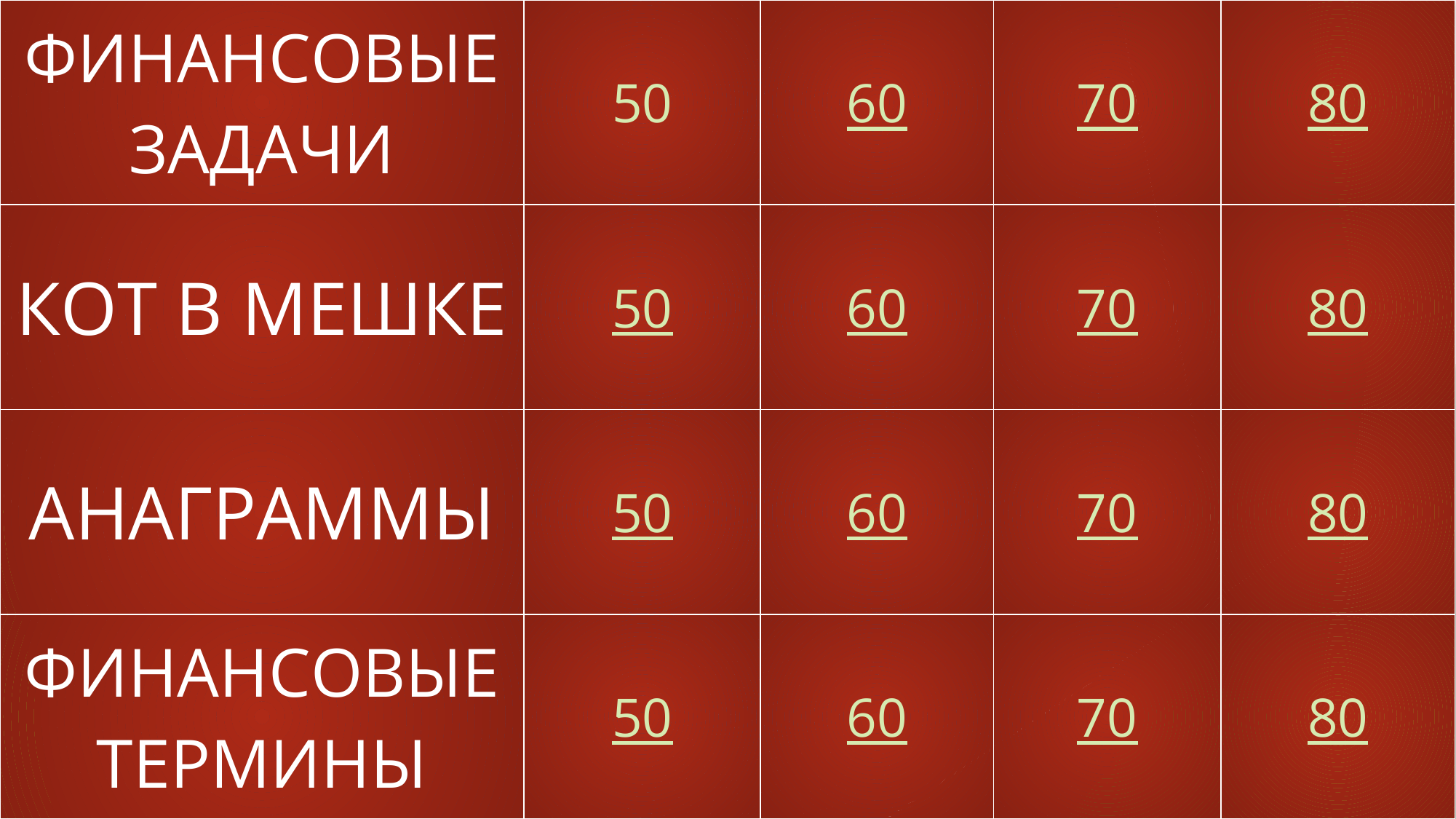

| ФИНАНСОВЫЕ ЗАДАЧИ | 50 | 60 | 70 | 80 |
| --- | --- | --- | --- | --- |
| КОТ В МЕШКЕ | 50 | 60 | 70 | 80 |
| АНАГРАММЫ | 50 | 60 | 70 | 80 |
| ФИНАНСОВЫЕ ТЕРМИНЫ | 50 | 60 | 70 | 80 |